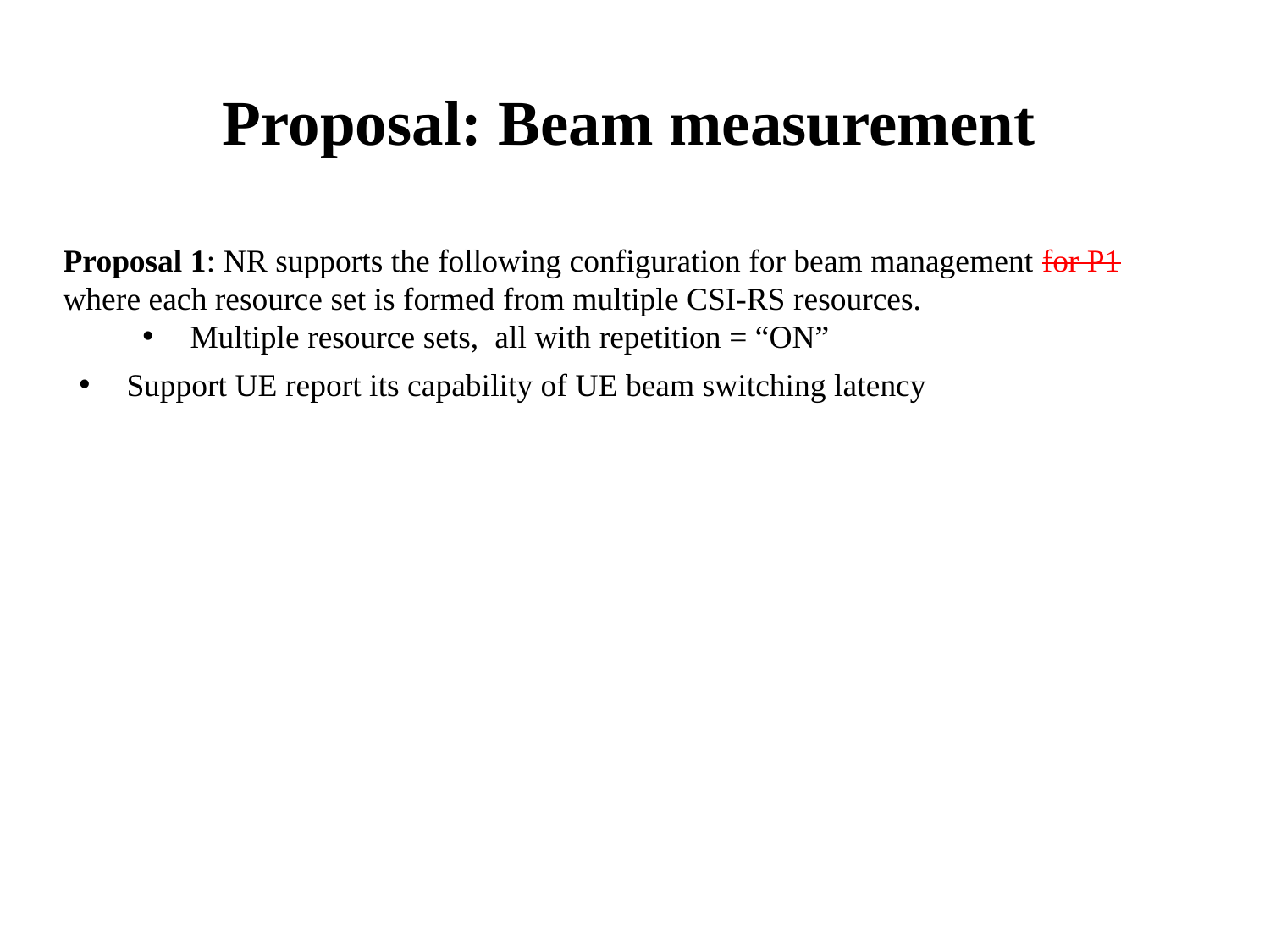

# Proposal: Beam measurement
Proposal 1: NR supports the following configuration for beam management for P1 where each resource set is formed from multiple CSI-RS resources.
Multiple resource sets,  all with repetition = “ON”
Support UE report its capability of UE beam switching latency